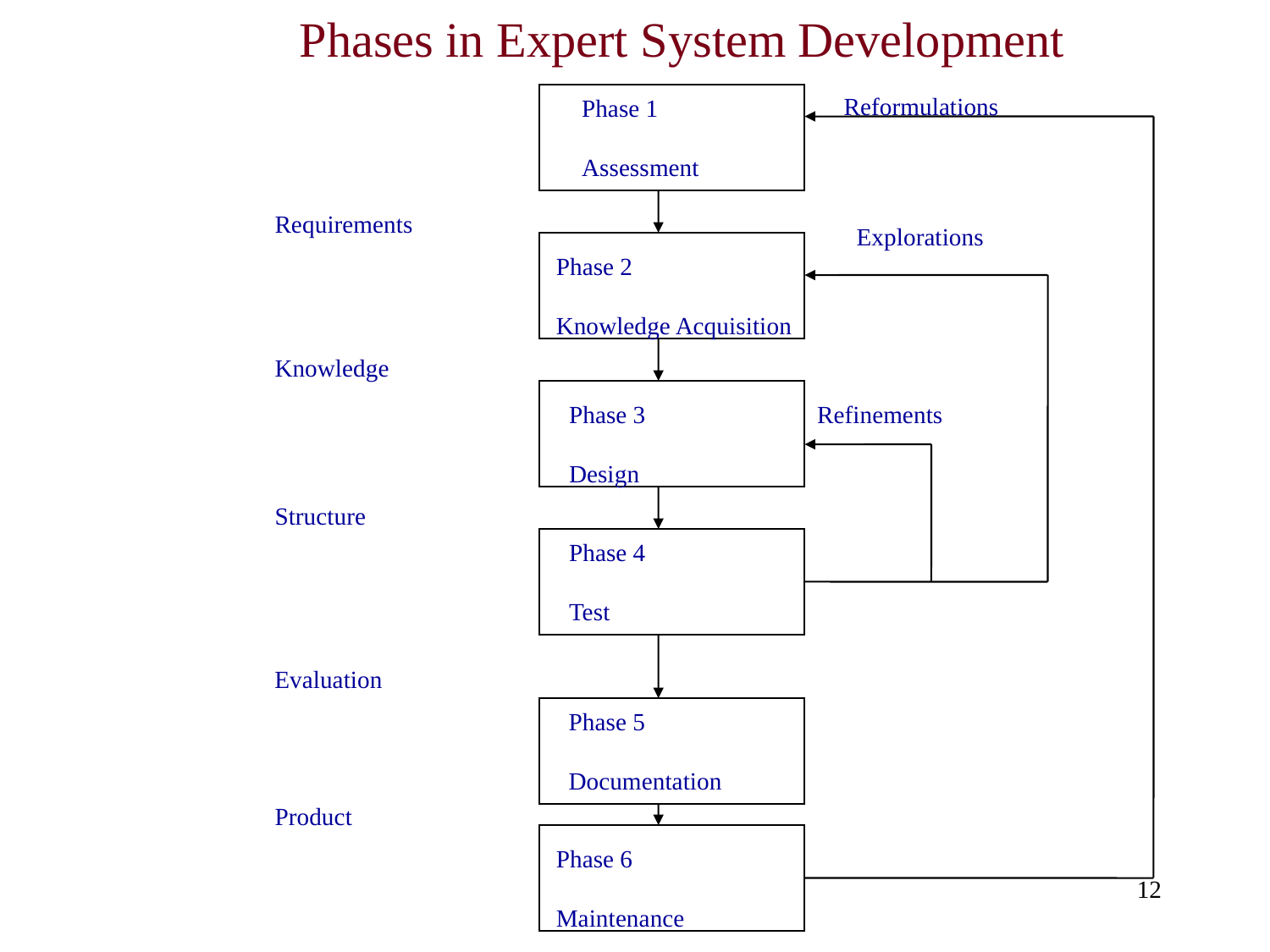

# Phases in Expert System Development

Reformulations
Phase 1

Assessment

Requirements
Explorations

Phase 2

Knowledge Acquisition

Knowledge

Phase 3

Design
Refinements

Structure

Phase 4

Test

Evaluation

Phase 5

Documentation
Product

Phase 6

Maintenance
12